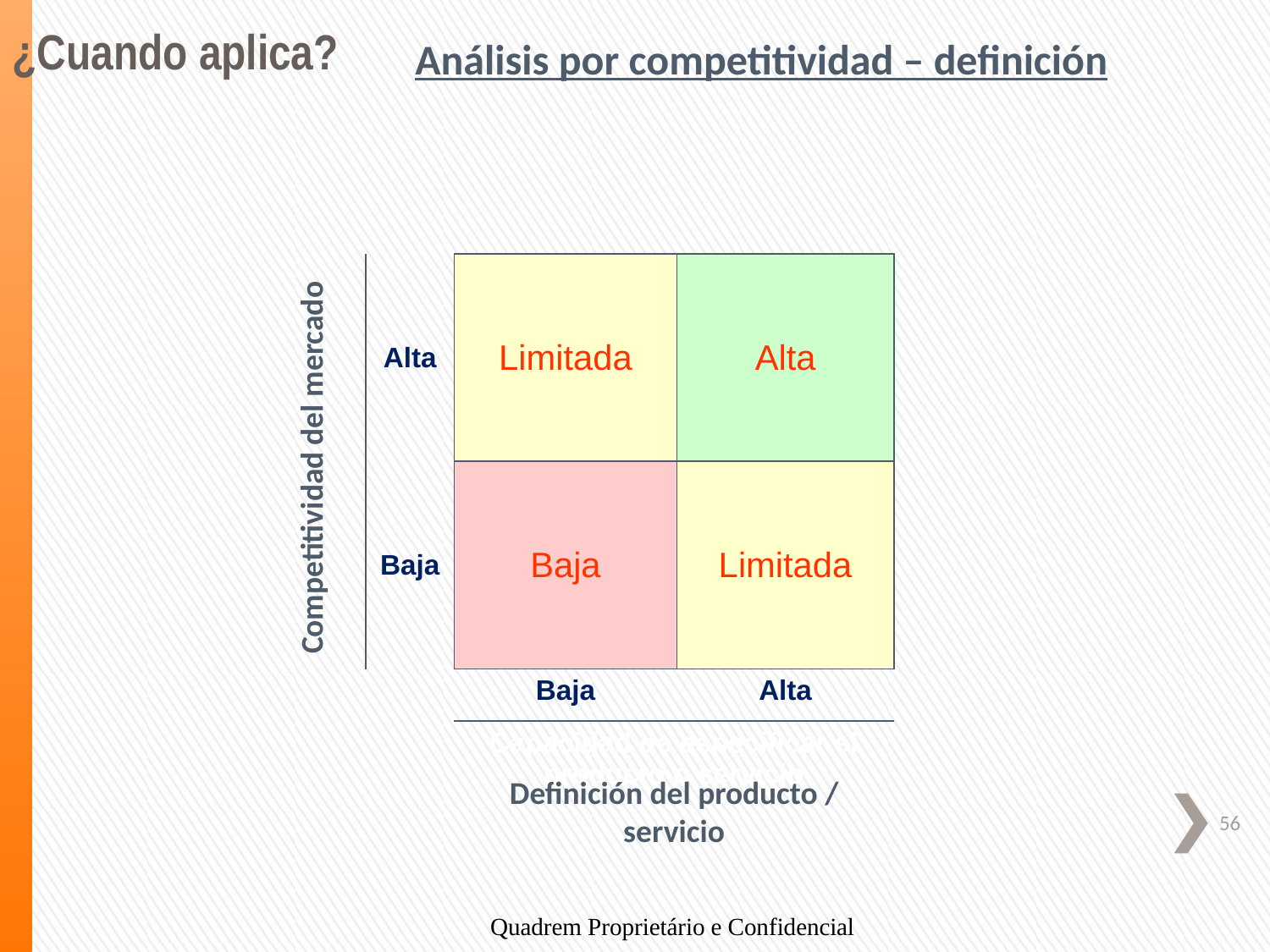

¿Cuando aplica?
Análisis por competitividad – definición
| Alta | Limitada | Alta |
| --- | --- | --- |
| Baja | Baja | Limitada |
|  | Baja | Alta |
|  | Capacidad de especificar el producto o servicio |  |
Competitividad del mercado
Quadrem Proprietário e Confidencial
Definición del producto / servicio
56